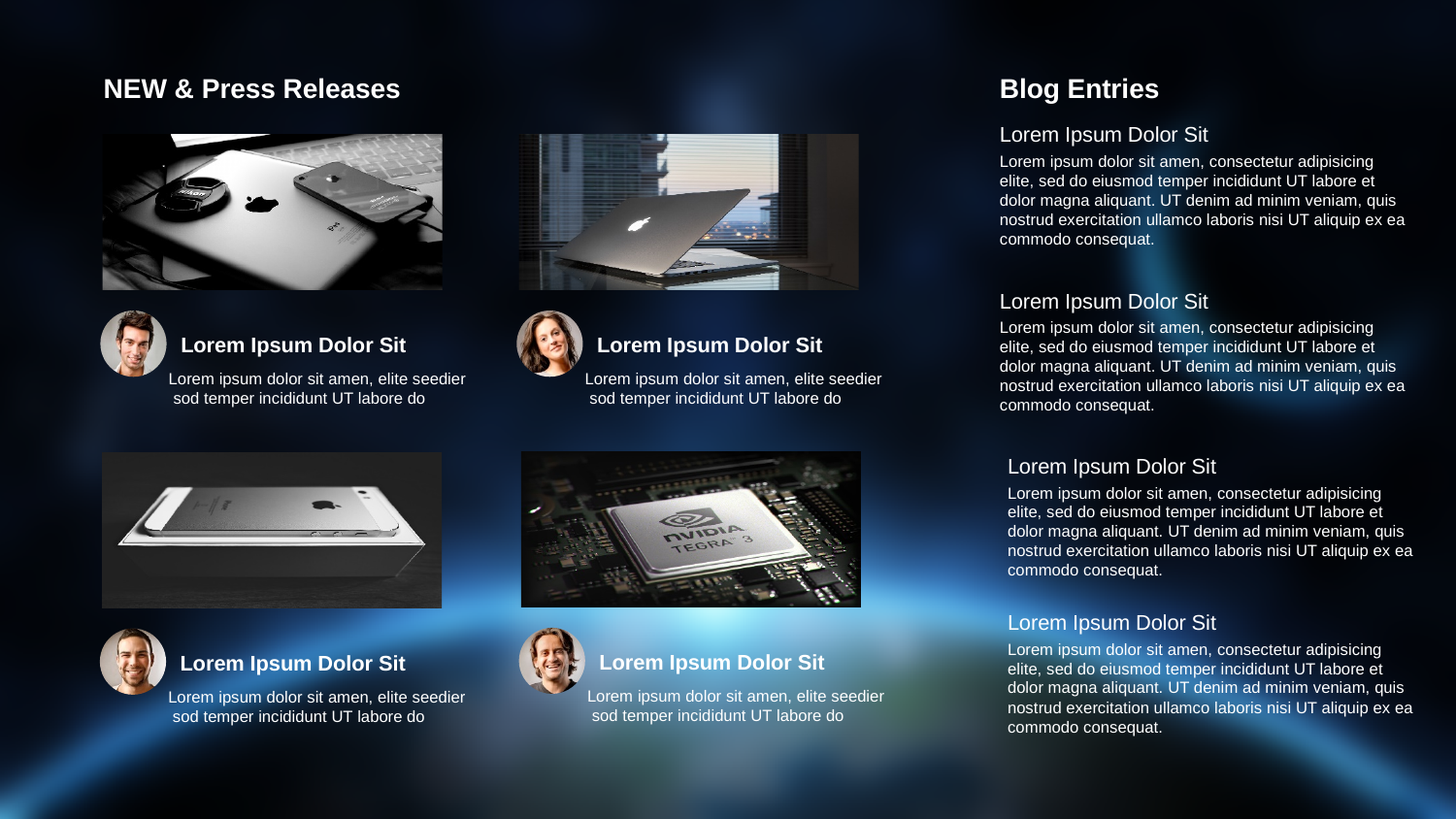

NEW & Press Releases
Blog Entries
Lorem Ipsum Dolor Sit
Lorem ipsum dolor sit amen, consectetur adipisicing elite, sed do eiusmod temper incididunt UT labore et dolor magna aliquant. UT denim ad minim veniam, quis nostrud exercitation ullamco laboris nisi UT aliquip ex ea commodo consequat.

Lorem Ipsum Dolor Sit
Lorem ipsum dolor sit amen, consectetur adipisicing elite, sed do eiusmod temper incididunt UT labore et dolor magna aliquant. UT denim ad minim veniam, quis nostrud exercitation ullamco laboris nisi UT aliquip ex ea commodo consequat.

Lorem Ipsum Dolor Sit
Lorem ipsum dolor sit amen, elite seedier
 sod temper incididunt UT labore do

Lorem Ipsum Dolor Sit
Lorem ipsum dolor sit amen, elite seedier
 sod temper incididunt UT labore do
Lorem Ipsum Dolor Sit
Lorem ipsum dolor sit amen, consectetur adipisicing elite, sed do eiusmod temper incididunt UT labore et dolor magna aliquant. UT denim ad minim veniam, quis nostrud exercitation ullamco laboris nisi UT aliquip ex ea commodo consequat.

Lorem Ipsum Dolor Sit
Lorem ipsum dolor sit amen, consectetur adipisicing elite, sed do eiusmod temper incididunt UT labore et dolor magna aliquant. UT denim ad minim veniam, quis nostrud exercitation ullamco laboris nisi UT aliquip ex ea commodo consequat.

Lorem Ipsum Dolor Sit
Lorem ipsum dolor sit amen, elite seedier
 sod temper incididunt UT labore do

Lorem Ipsum Dolor Sit
Lorem ipsum dolor sit amen, elite seedier
 sod temper incididunt UT labore do